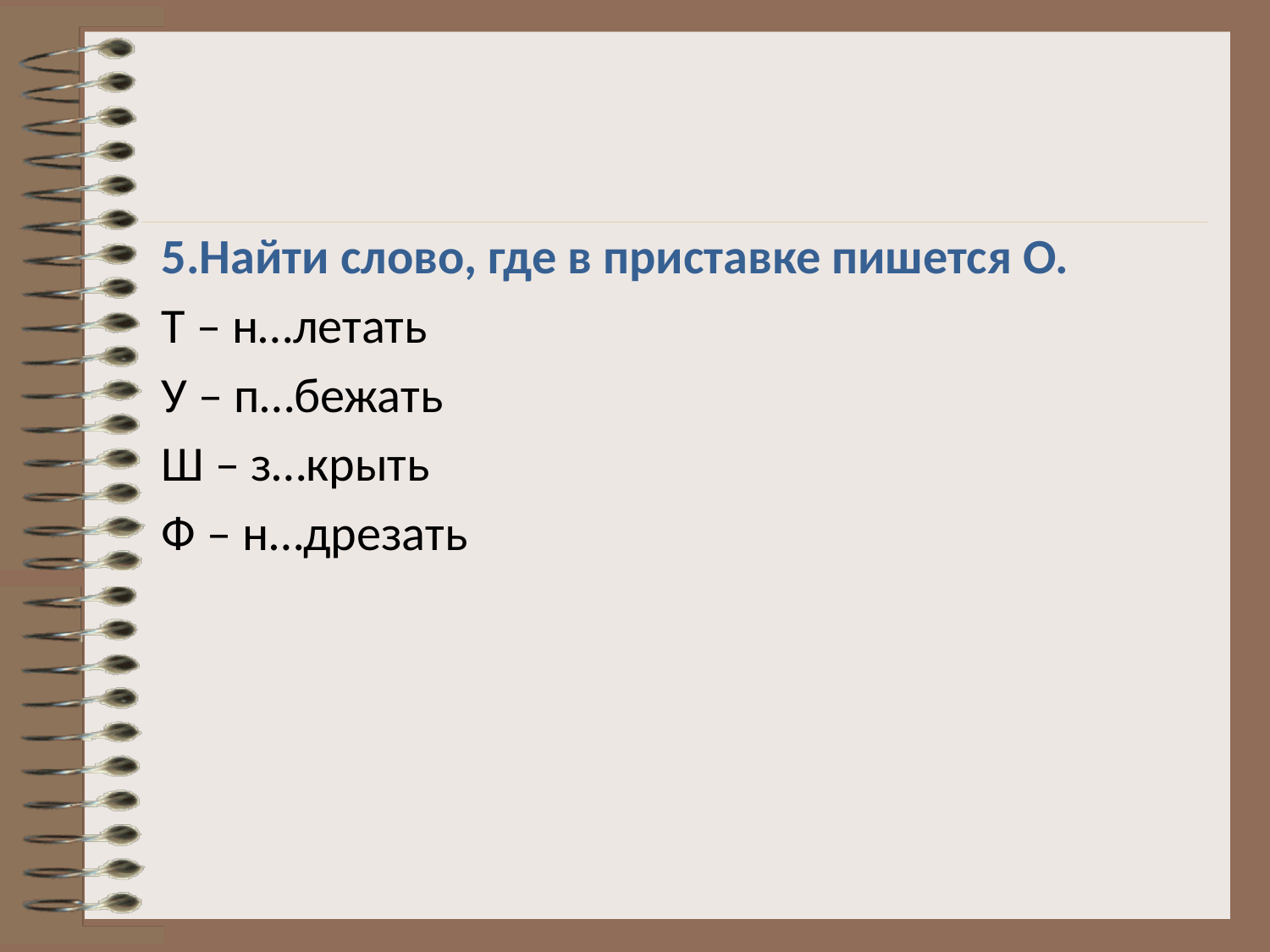

#
5.Найти слово, где в приставке пишется О.
Т – н…летать
У – п…бежать
Ш – з…крыть
Ф – н…дрезать